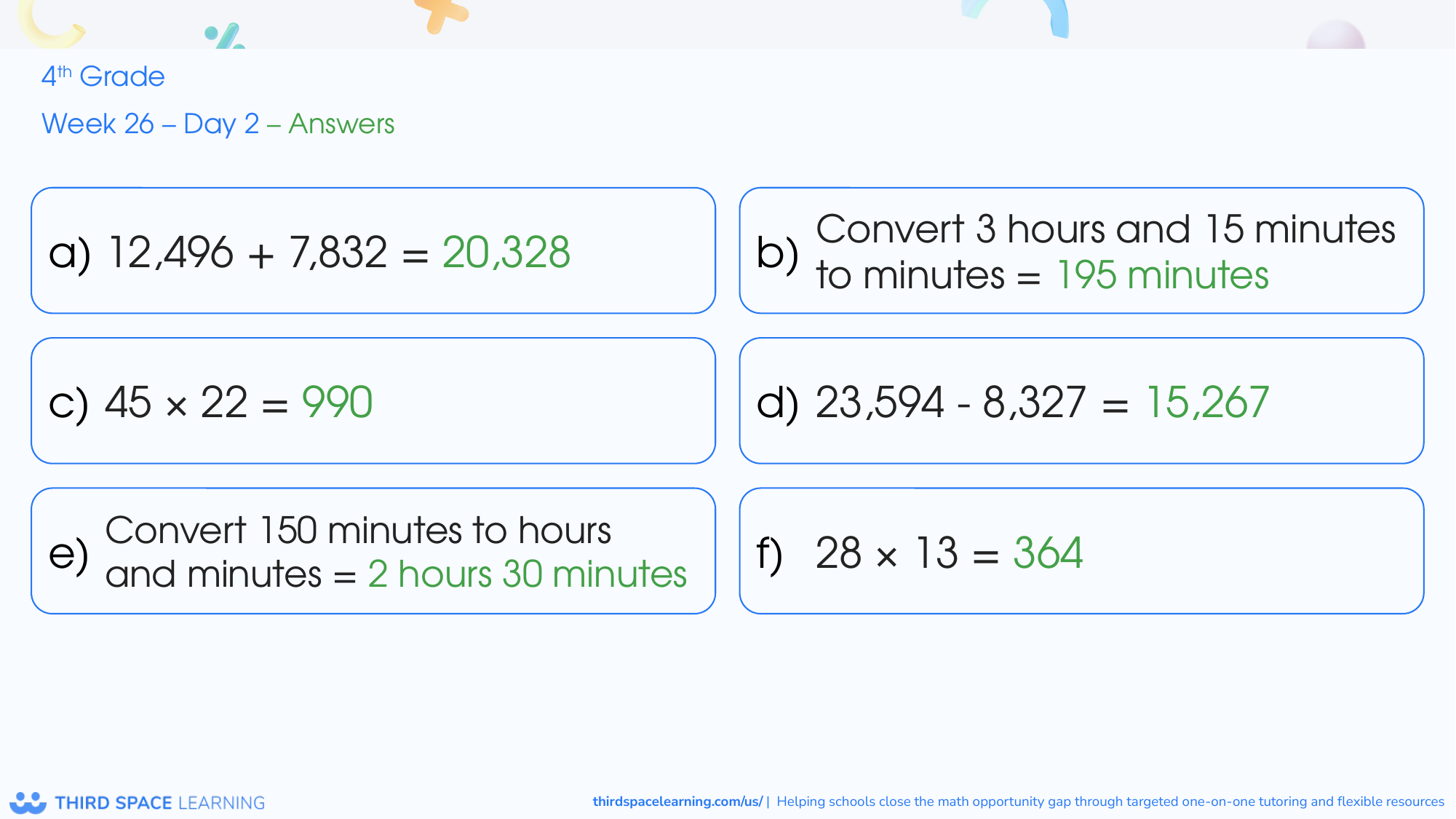

4th Grade
Week 26 – Day 2 – Answers
12,496 + 7,832 = 20,328
Convert 3 hours and 15 minutes to minutes = 195 minutes
45 × 22 = 990
23,594 - 8,327 = 15,267
Convert 150 minutes to hours and minutes = 2 hours 30 minutes
28 × 13 = 364